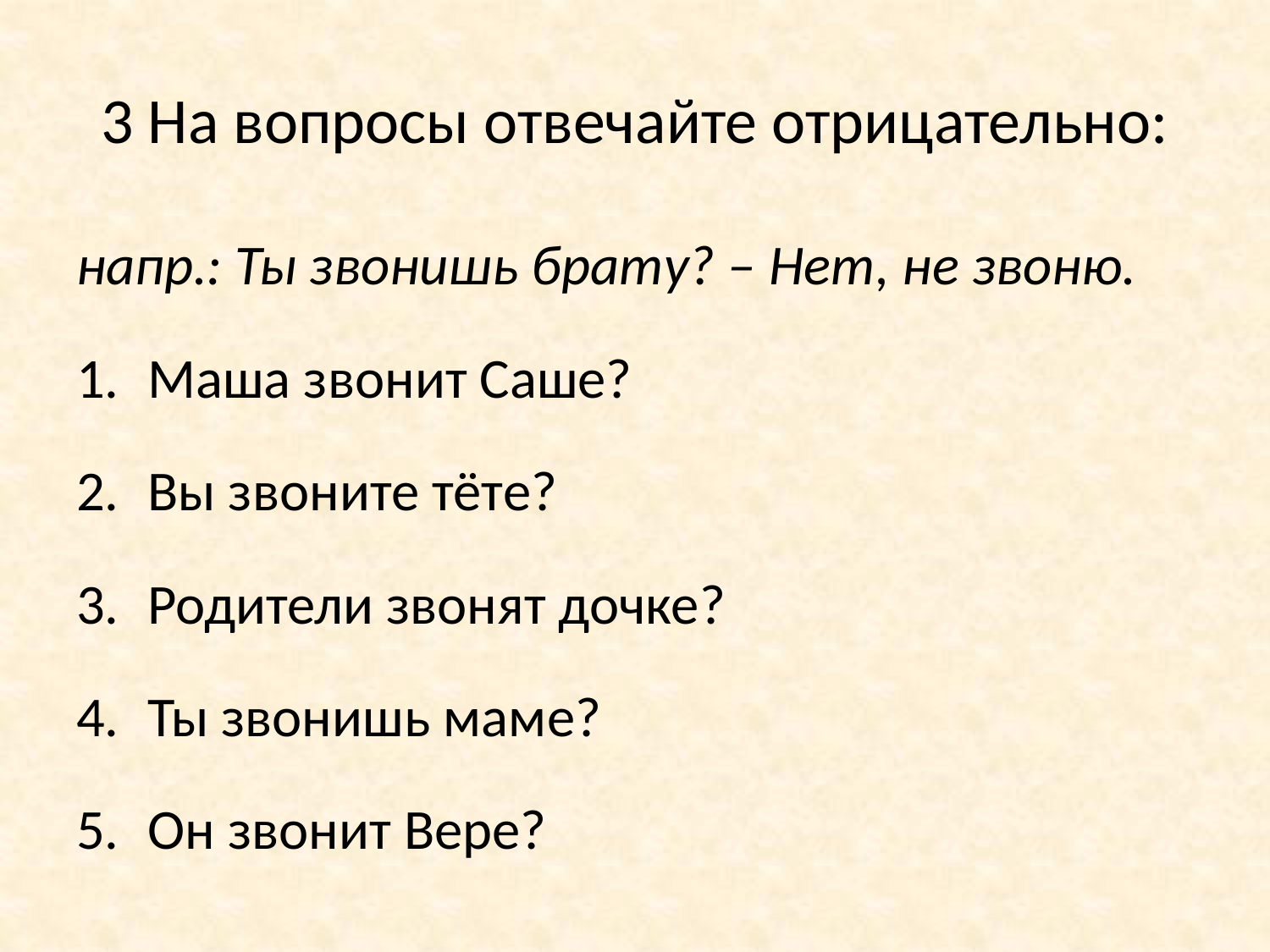

# 3 На вопросы отвечайте отрицательно:
напр.: Ты звонишь брату? – Нет, не звоню.
Маша звонит Саше?
Вы звоните тёте?
Родители звонят дочке?
Ты звонишь маме?
Он звонит Вере?